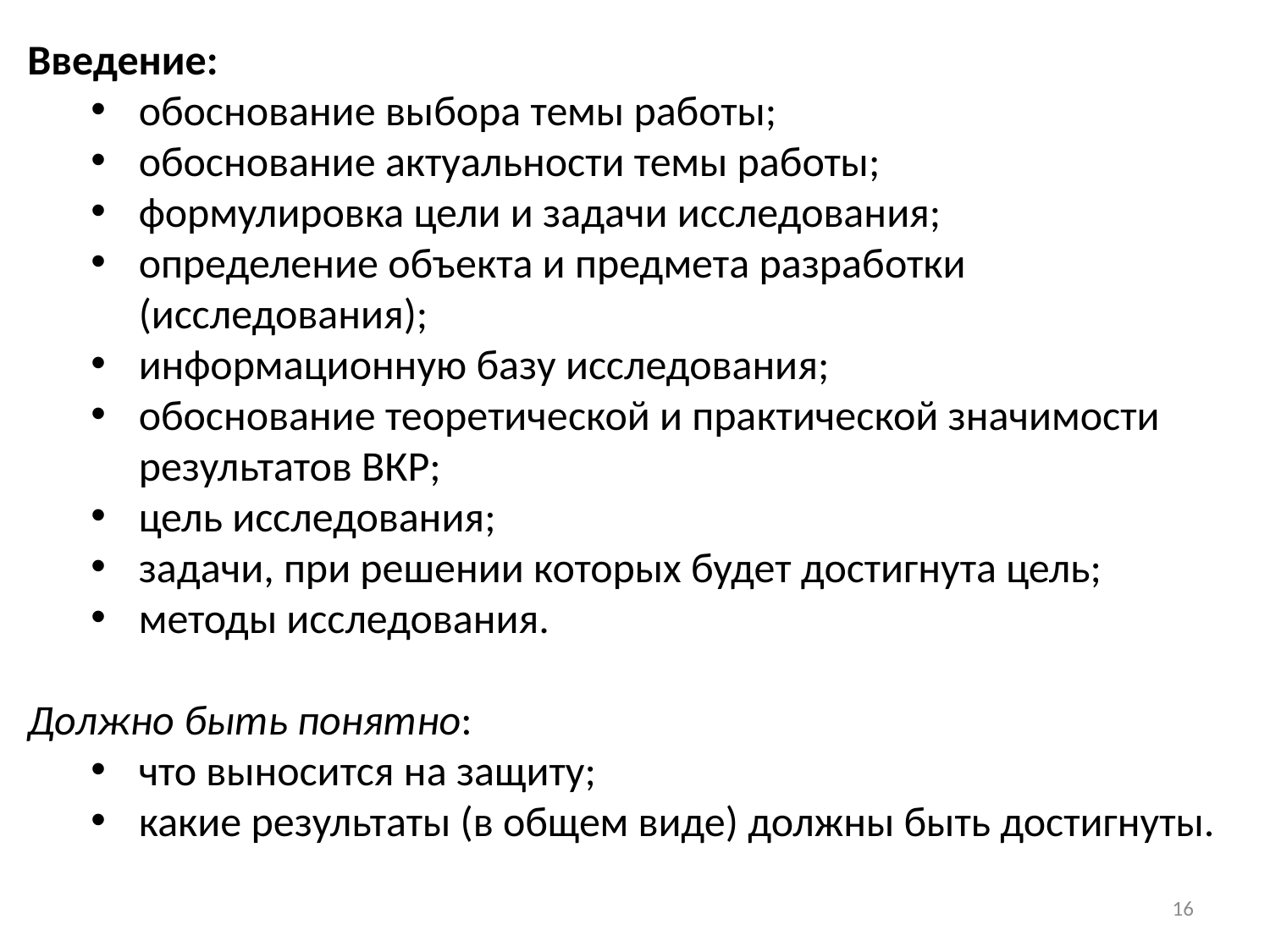

Введение:
обоснование выбора темы работы;
обоснование актуальности темы работы;
формулировка цели и задачи исследования;
определение объекта и предмета разработки (исследования);
информационную базу исследования;
обоснование теоретической и практической значимости результатов ВКР;
цель исследования;
задачи, при решении которых будет достигнута цель;
методы исследования.

Должно быть понятно:
что выносится на защиту;
какие результаты (в общем виде) должны быть достигнуты.
16